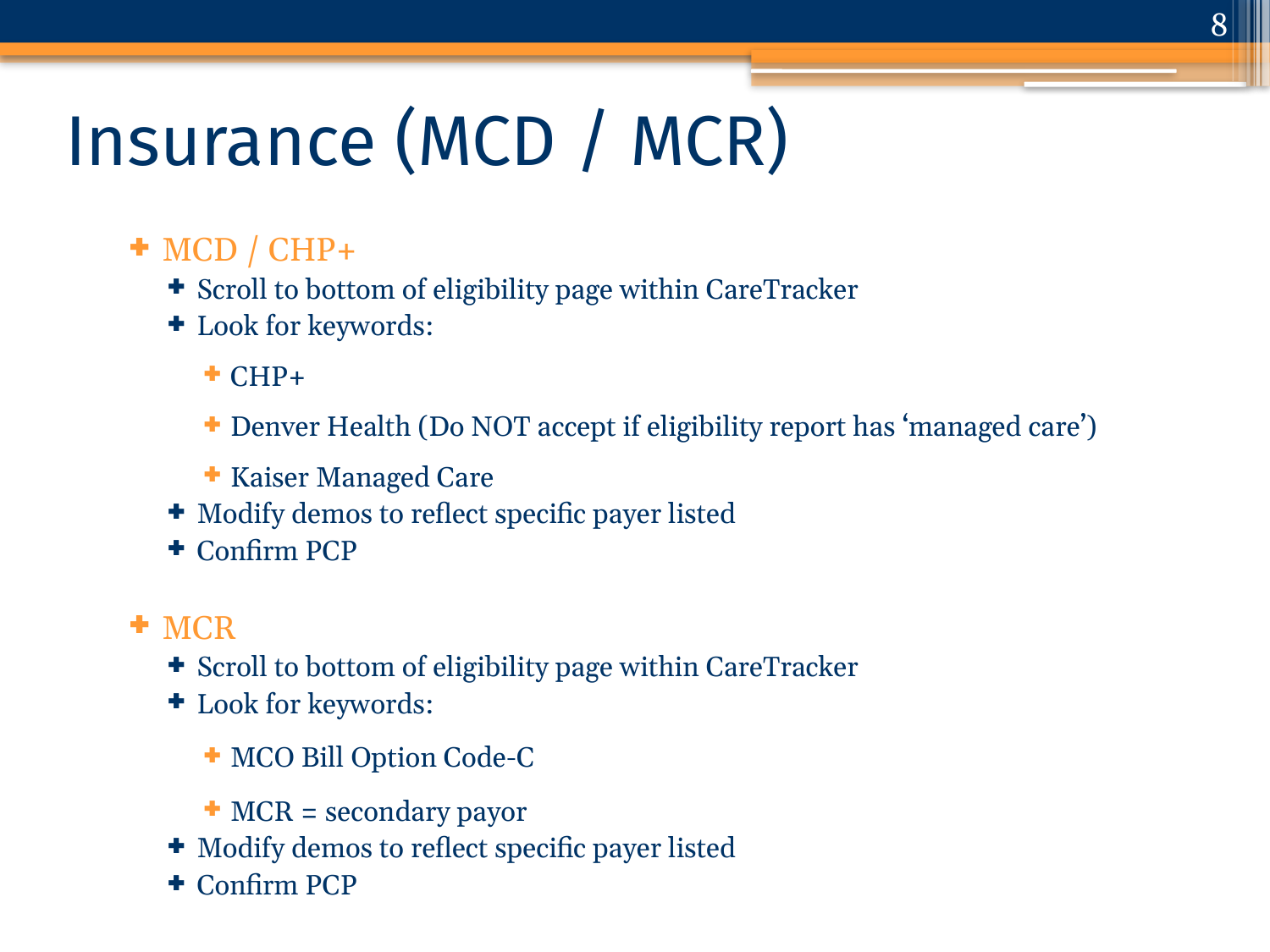

8
# Insurance (MCD / MCR)
MCD / CHP+
Scroll to bottom of eligibility page within CareTracker
Look for keywords:
CHP+
Denver Health (Do NOT accept if eligibility report has ‘managed care’)
Kaiser Managed Care
Modify demos to reflect specific payer listed
Confirm PCP

MCR
Scroll to bottom of eligibility page within CareTracker
Look for keywords:
MCO Bill Option Code-C
MCR = secondary payor
Modify demos to reflect specific payer listed
Confirm PCP